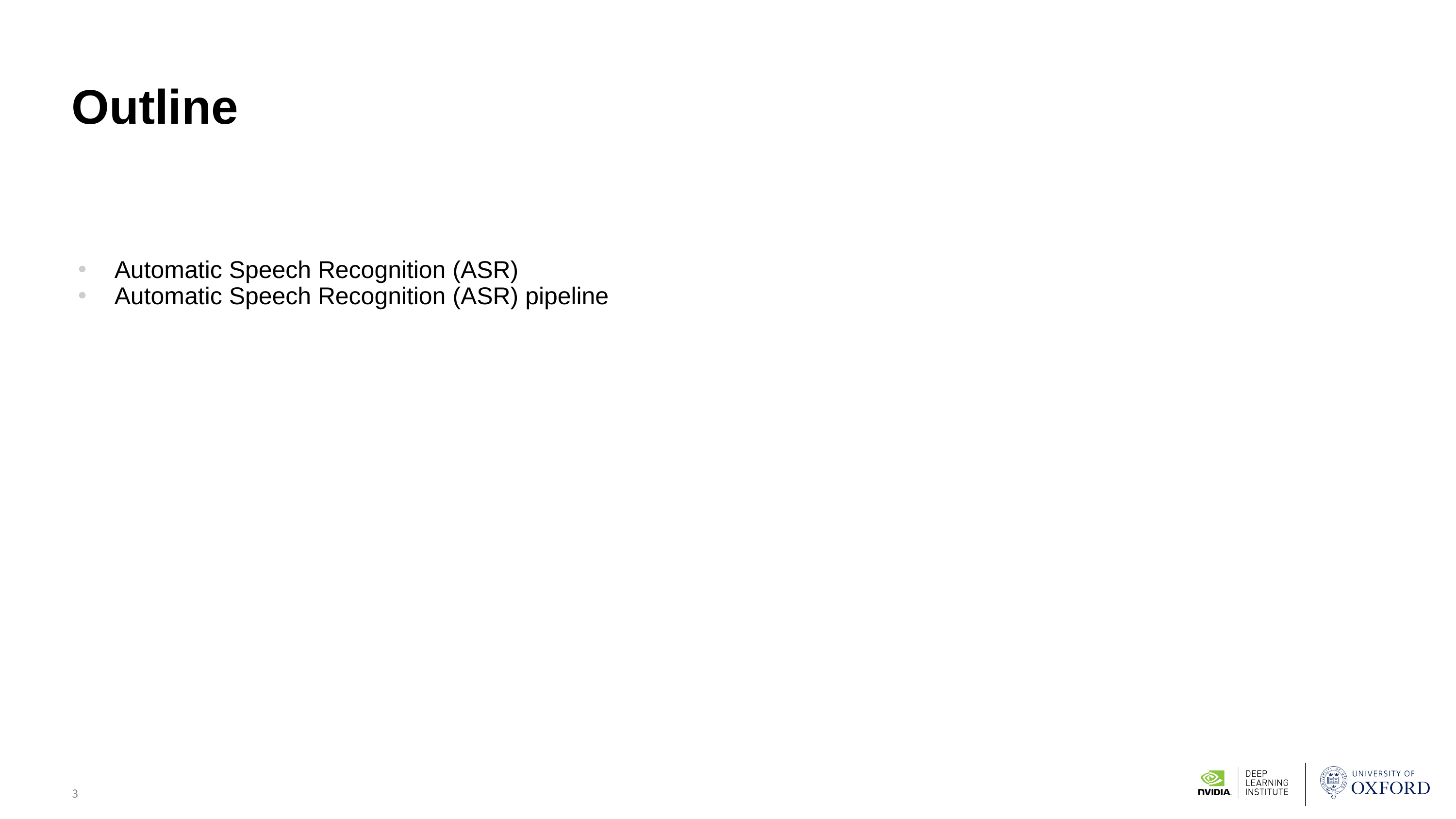

# Outline
Automatic Speech Recognition (ASR)
Automatic Speech Recognition (ASR) pipeline